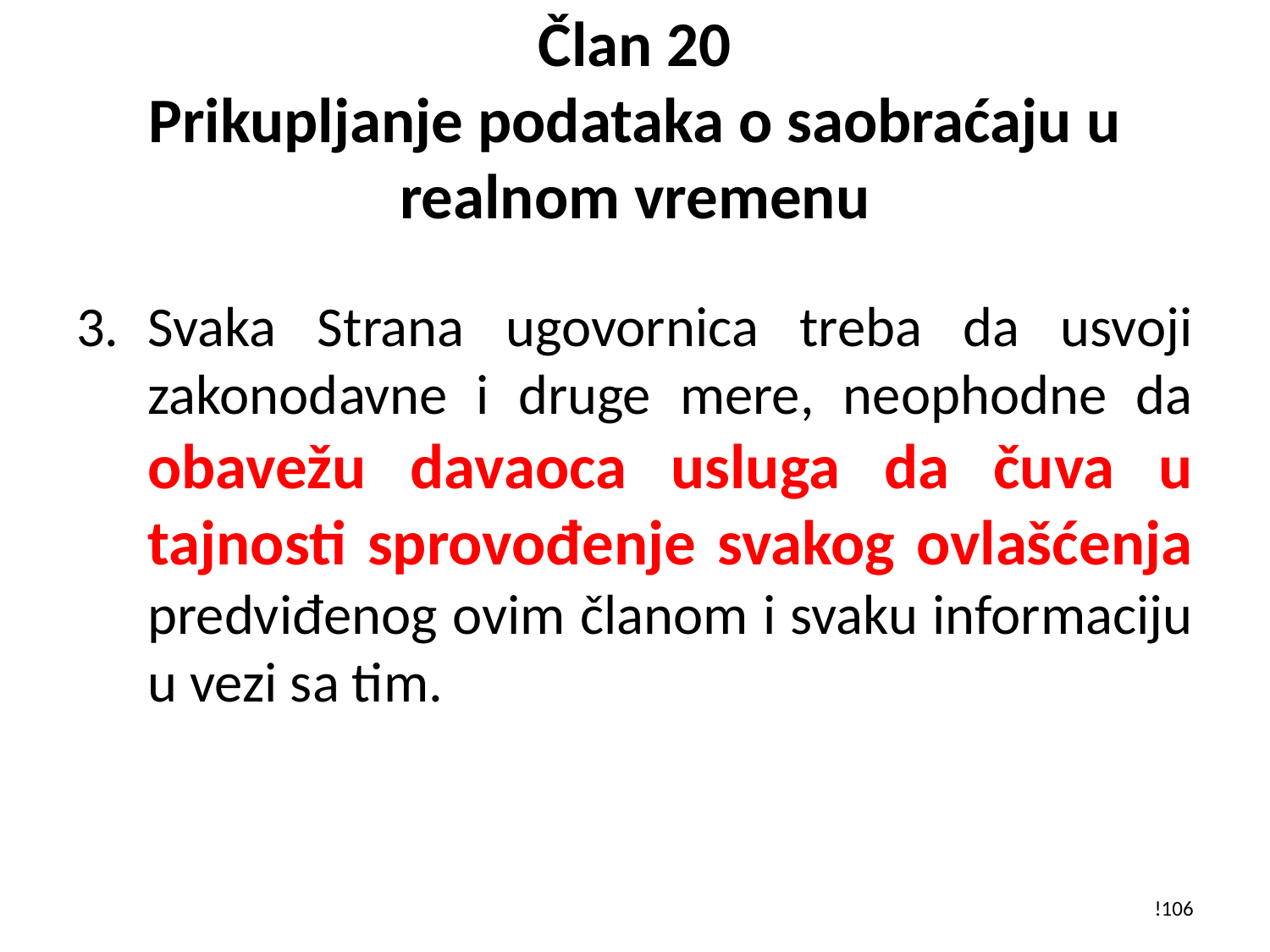

# Član 20 Prikupljanje podataka o saobraćaju u realnom vremenu
Svaka Strana ugovornica treba da usvoji zakonodavne i druge mere, neophodne da obavežu davaoca usluga da čuva u tajnosti sprovođenje svakog ovlašćenja predviđenog ovim članom i svaku informaciju u vezi sa tim.
!106